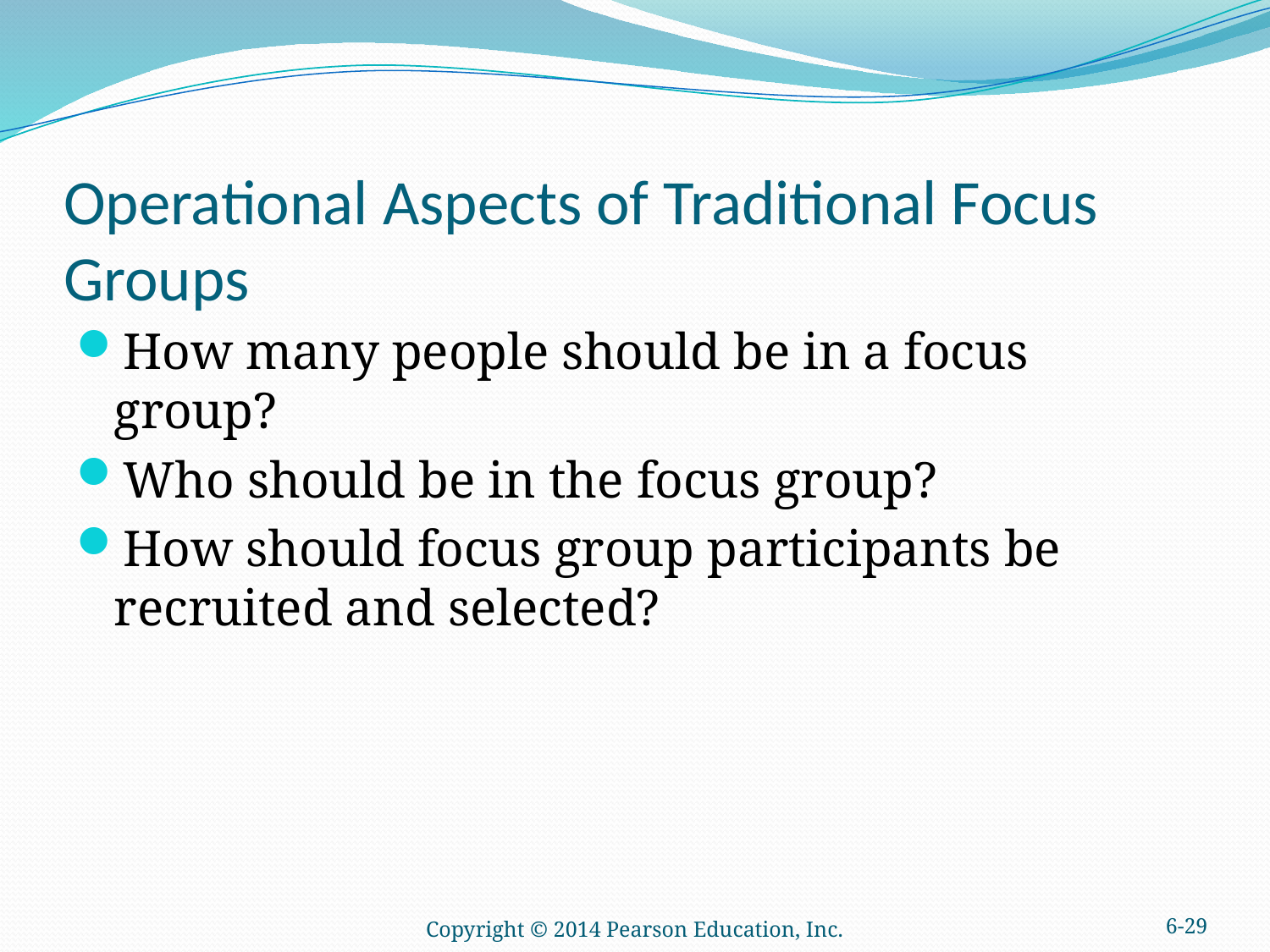

# Operational Aspects of Traditional Focus Groups
How many people should be in a focus group?
Who should be in the focus group?
How should focus group participants be recruited and selected?